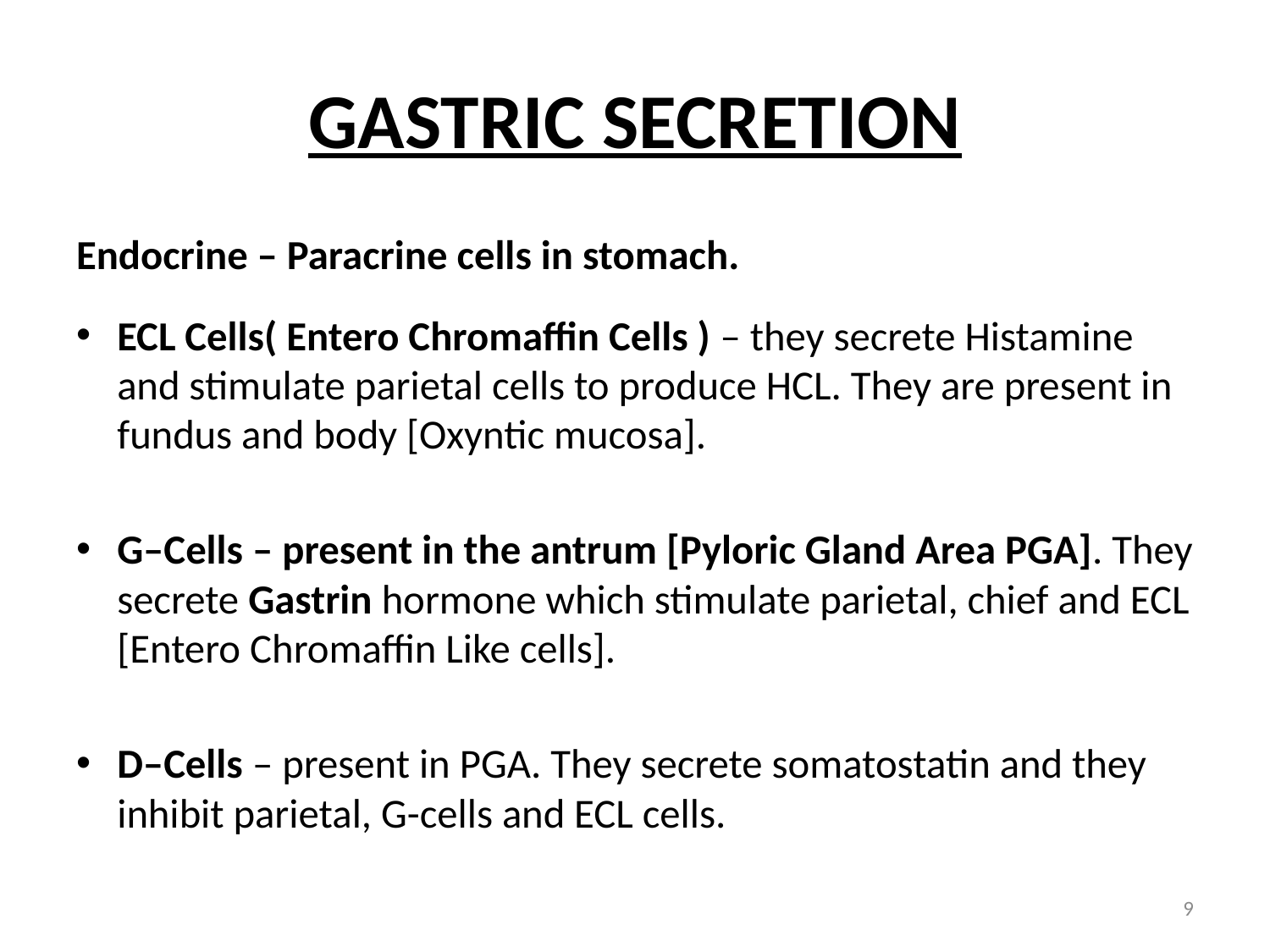

# GASTRIC SECRETION
Endocrine – Paracrine cells in stomach.

ECL Cells( Entero Chromaffin Cells ) – they secrete Histamine and stimulate parietal cells to produce HCL. They are present in fundus and body [Oxyntic mucosa].

G–Cells – present in the antrum [Pyloric Gland Area PGA]. They secrete Gastrin hormone which stimulate parietal, chief and ECL [Entero Chromaffin Like cells].

D–Cells – present in PGA. They secrete somatostatin and they inhibit parietal, G-cells and ECL cells.
9